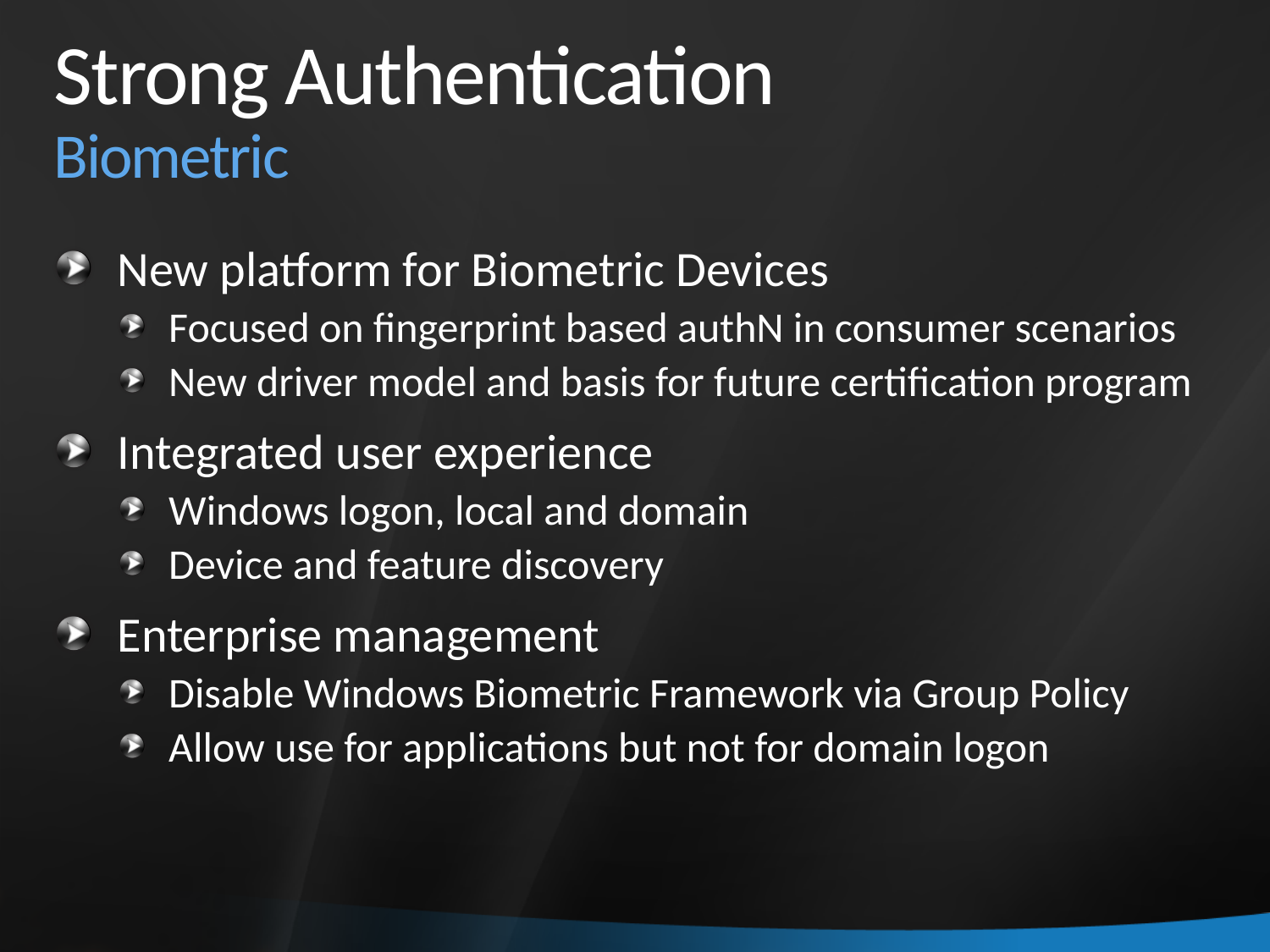

# Strong Authentication Biometric

New platform for Biometric Devices
Focused on fingerprint based authN in consumer scenarios
New driver model and basis for future certification program
Integrated user experience
Windows logon, local and domain
Device and feature discovery
Enterprise management
Disable Windows Biometric Framework via Group Policy
Allow use for applications but not for domain logon